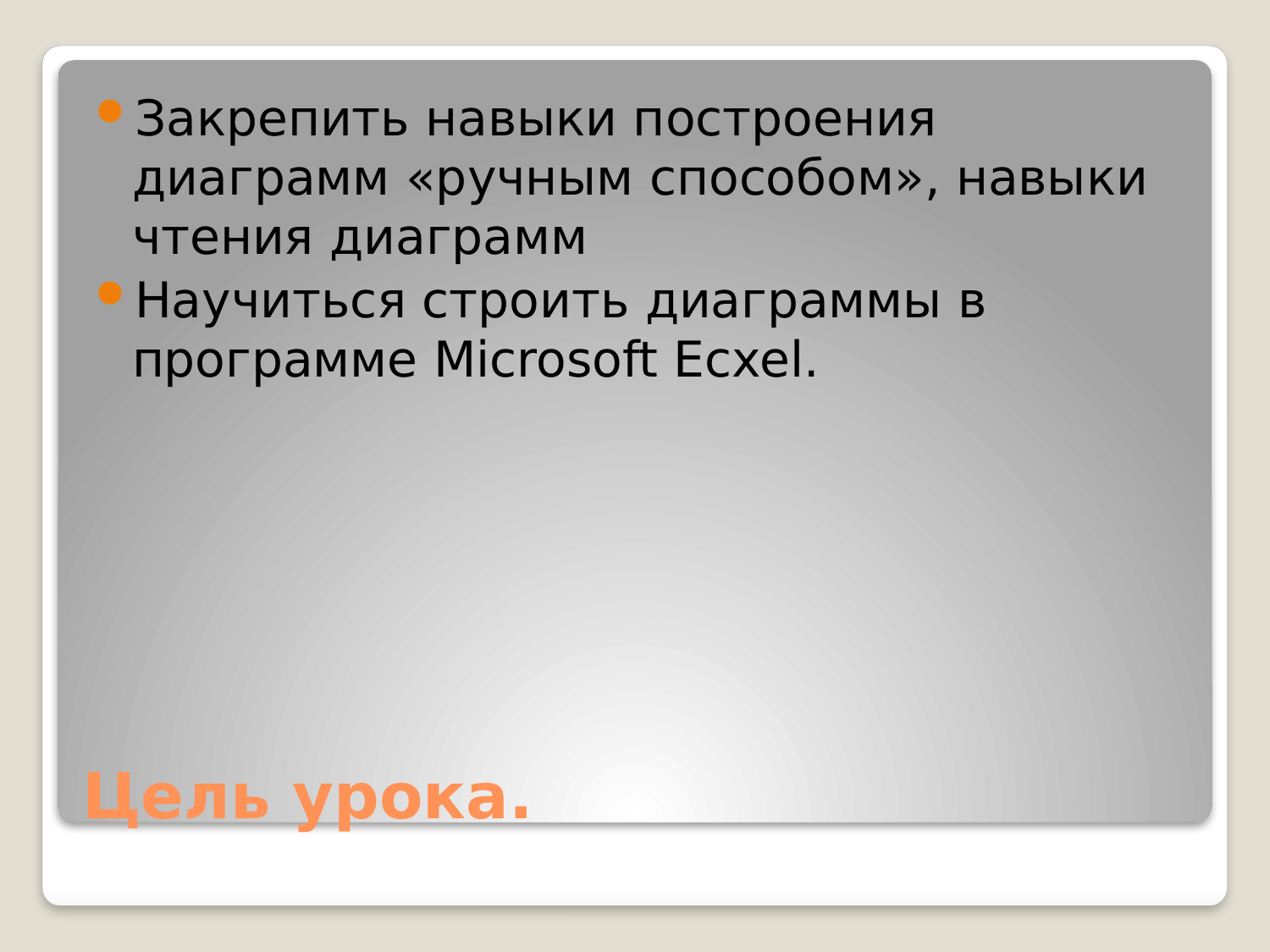

Закрепить навыки построения диаграмм «ручным способом», навыки чтения диаграмм
Научиться строить диаграммы в программе Microsoft Ecxel.
# Цель урока.